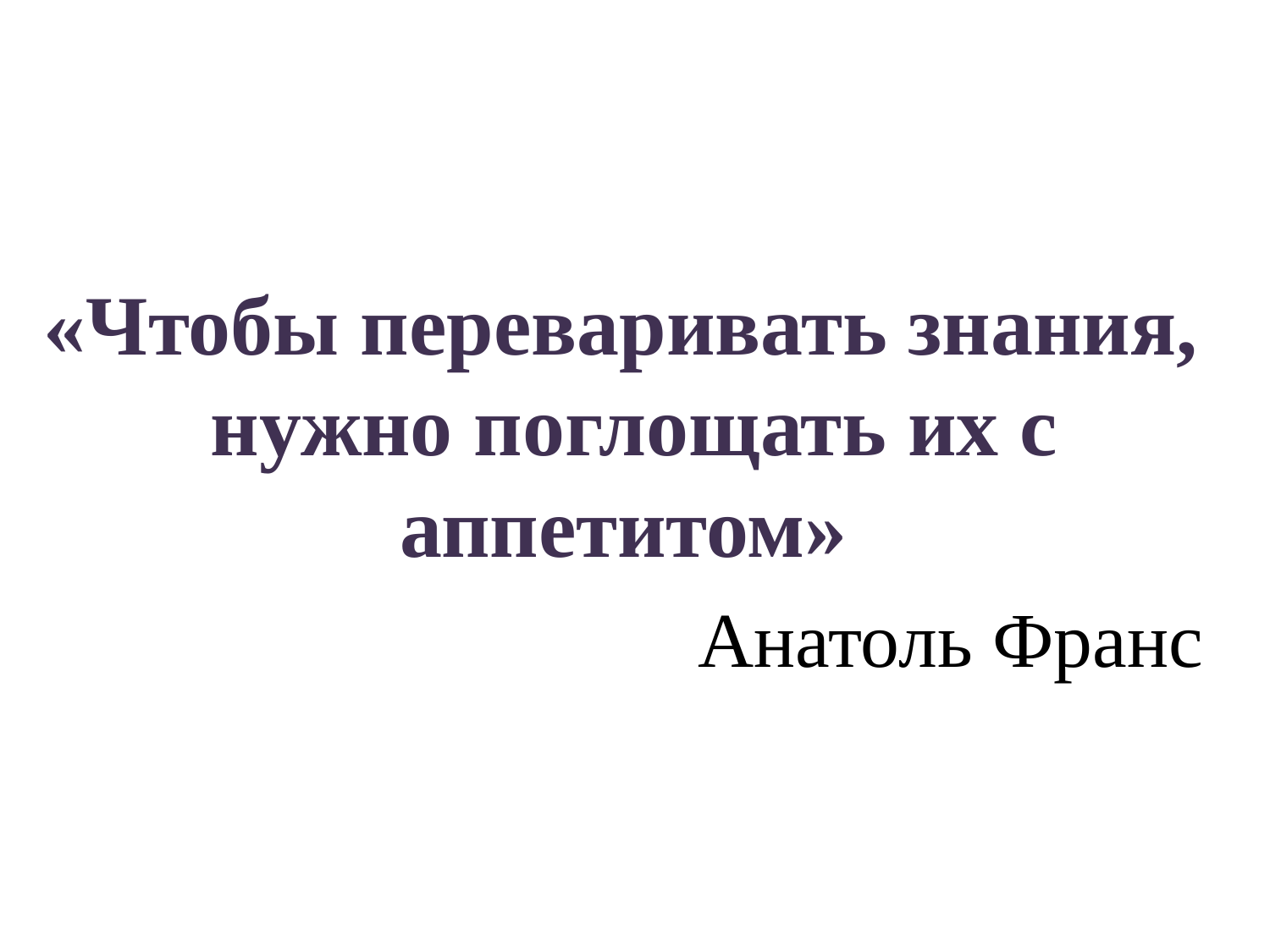

#

«Чтобы переваривать знания, нужно поглощать их с аппетитом»
Анатоль Франс